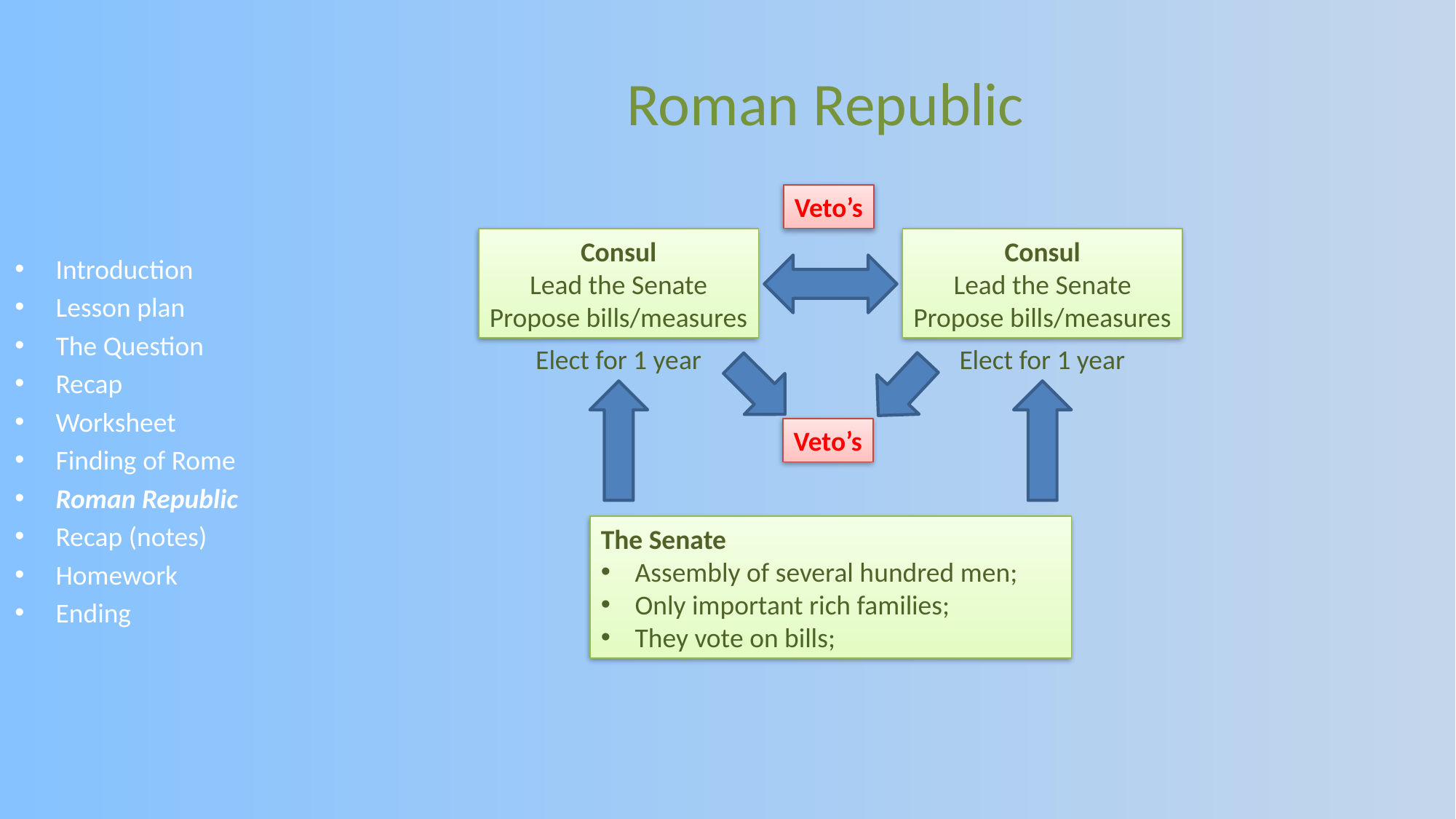

Roman Republic
Veto’s
Consul
Lead the Senate
Propose bills/measures
Consul
Lead the Senate
Propose bills/measures
Introduction
Lesson plan
The Question
Recap
Worksheet
Finding of Rome
Roman Republic
Recap (notes)
Homework
Ending

Elect for 1 year
Elect for 1 year

Veto’s
The Senate
Assembly of several hundred men;
Only important rich families;
They vote on bills;